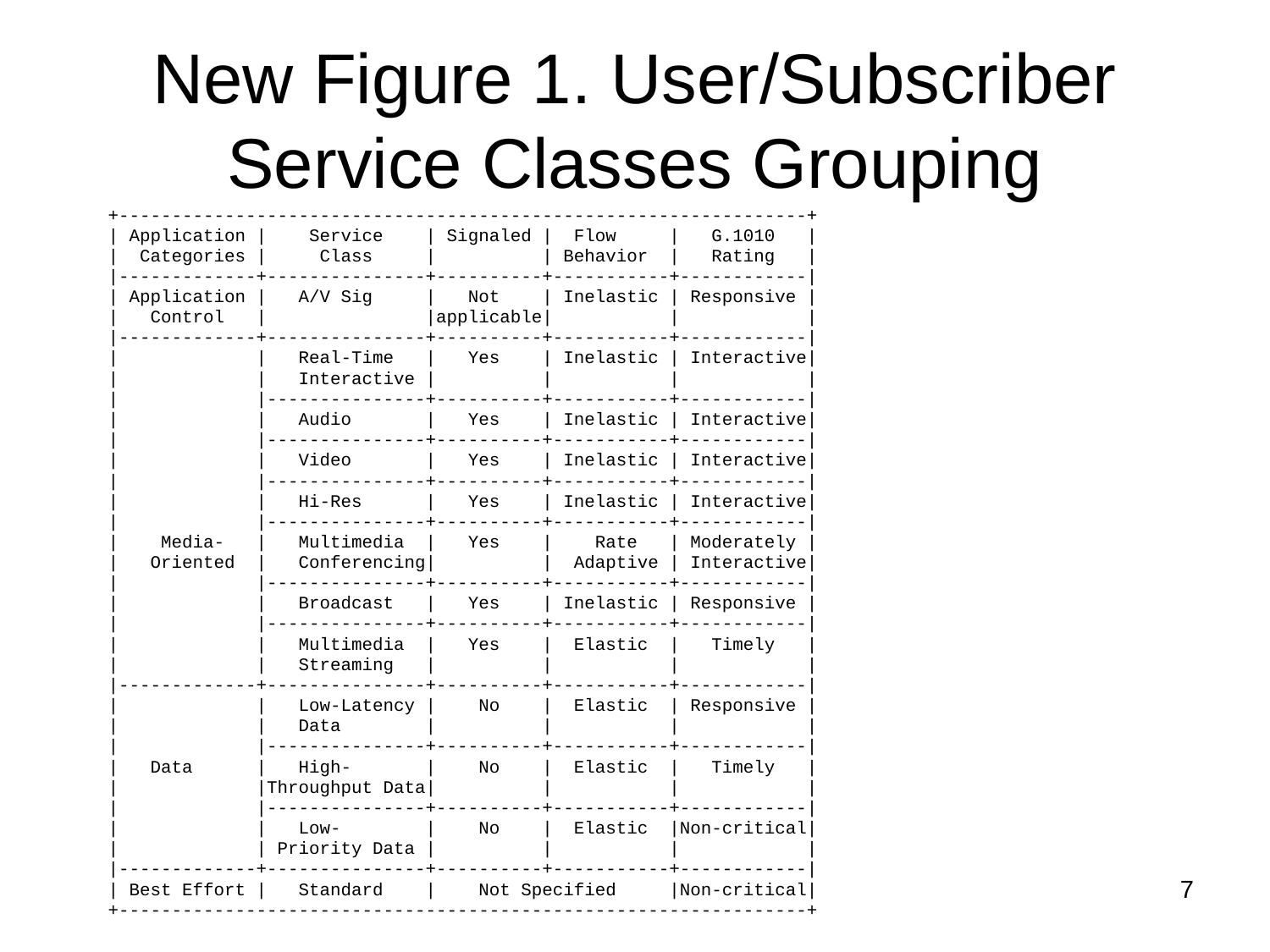

# New Figure 1. User/Subscriber Service Classes Grouping
   +-----------------------------------------------------------------+
   | Application |    Service    | Signaled |  Flow     |   G.1010   |
   |  Categories |     Class     |          | Behavior  |   Rating   |
   |-------------+---------------+----------+-----------+------------|
   | Application |   A/V Sig     |   Not    | Inelastic | Responsive |
   |   Control   |               |applicable|           |            |
   |-------------+---------------+----------+-----------+------------|
   |             |   Real-Time   |   Yes    | Inelastic | Interactive|
   |             |   Interactive |          |           |            |
   |             |---------------+----------+-----------+------------|
   |             |   Audio       |   Yes    | Inelastic | Interactive|
   |             |---------------+----------+-----------+------------|
   |             |   Video       |   Yes    | Inelastic | Interactive|
   |             |---------------+----------+-----------+------------|
   |             |   Hi-Res      |   Yes    | Inelastic | Interactive|
   |             |---------------+----------+-----------+------------|
   |    Media-   |   Multimedia  |   Yes    |    Rate   | Moderately |
   |   Oriented  |   Conferencing|          |  Adaptive | Interactive|
   |             |---------------+----------+-----------+------------|
   |             |   Broadcast   |   Yes    | Inelastic | Responsive |
   |             |---------------+----------+-----------+------------|
   |             |   Multimedia  |   Yes    |  Elastic  |   Timely   |
   |             |   Streaming   |          |           |            |
   |-------------+---------------+----------+-----------+------------|
   |             |   Low-Latency |    No    |  Elastic  | Responsive |
   |             |   Data        |          |           |            |
   |             |---------------+----------+-----------+------------|
   |   Data      |   High-       |    No    |  Elastic  |   Timely   |
   |             |Throughput Data|          |           |            |
   |             |---------------+----------+-----------+------------|
   |             |   Low-        |    No    |  Elastic  |Non-critical|
   |             | Priority Data |          |           |            |
   |-------------+---------------+----------+-----------+------------|
   | Best Effort |   Standard    |    Not Specified     |Non-critical|
   +-----------------------------------------------------------------+
7